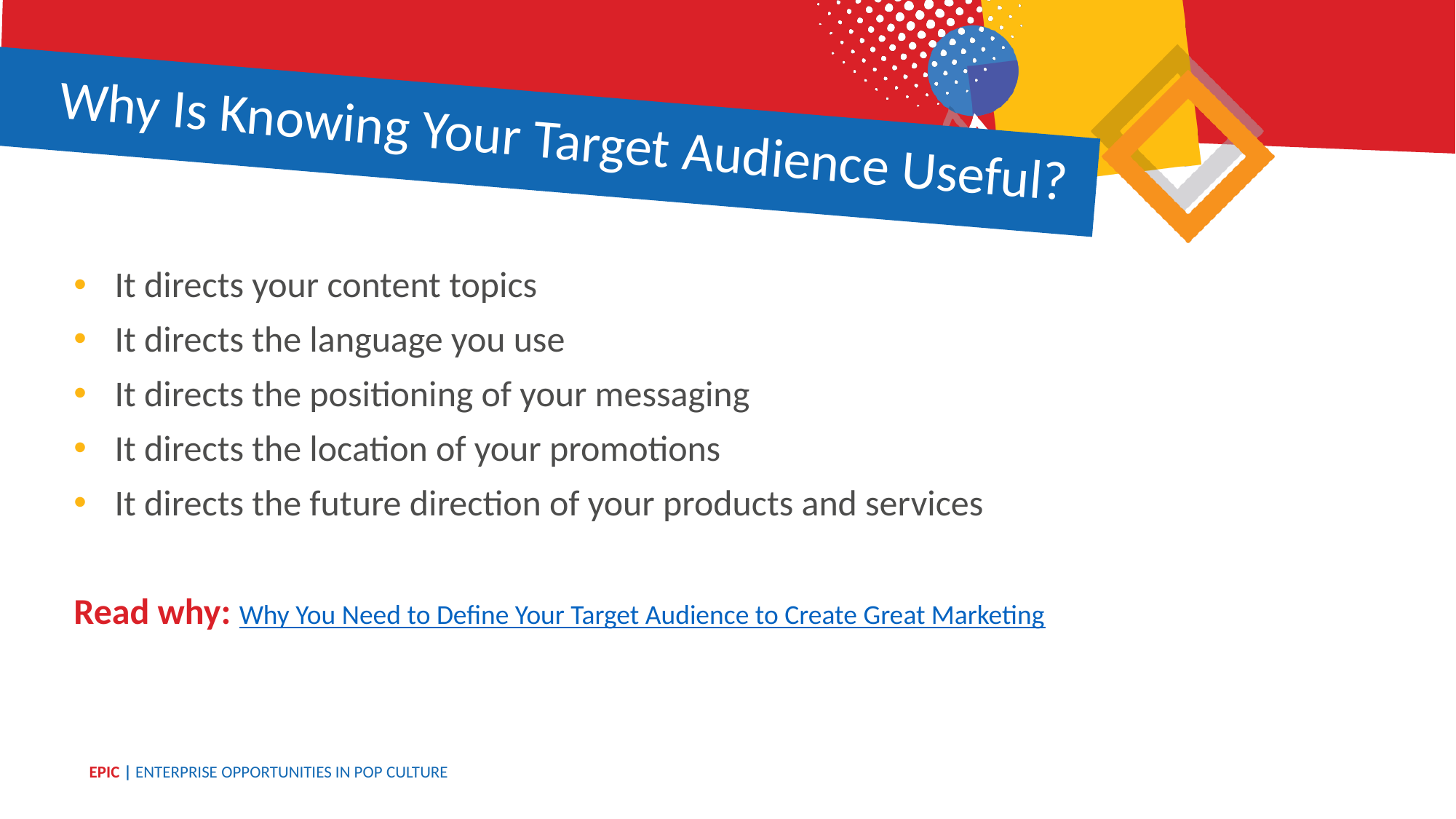

Why Is Knowing Your Target Audience Useful?

It directs your content topics
It directs the language you use
It directs the positioning of your messaging
It directs the location of your promotions
It directs the future direction of your products and services

Read why: Why You Need to Define Your Target Audience to Create Great Marketing